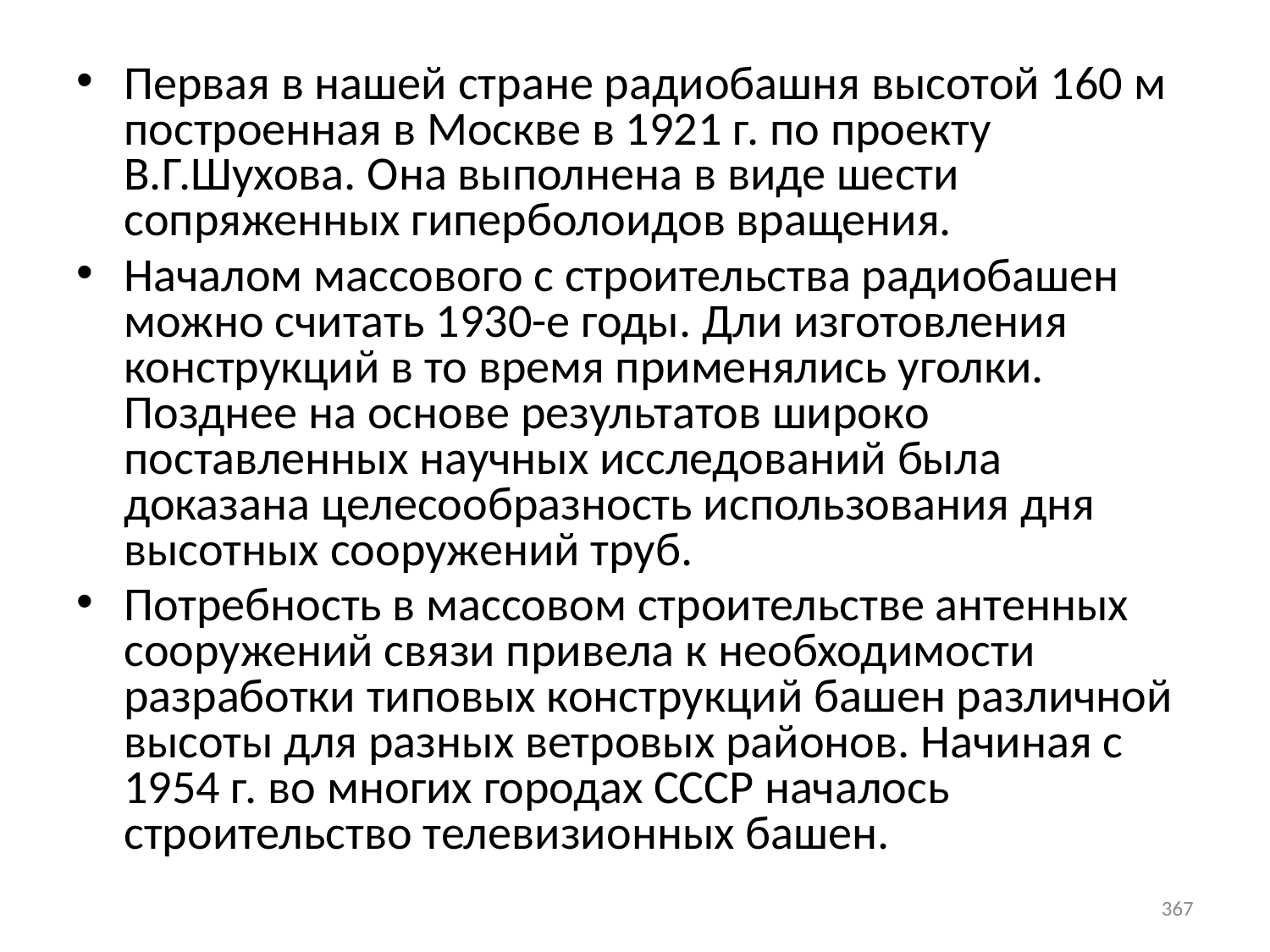

Первая в нашей стране радиобашня высотой 160 м построенная в Москве в 1921 г. по проекту В.Г.Шухова. Она выполнена в виде шести сопряженных гиперболоидов вращения.
Началом массового с строительства радиобашен можно считать 1930-е годы. Дли изготовления конструкций в то время применялись уголки. Позднее на основе результатов широко поставленных научных исследований была доказана целесообразность использования дня высотных сооружений труб.
Потребность в массовом строительстве антенных сооружений связи привела к необходимости разработки типовых конструкций башен различной высоты для разных ветровых районов. Начиная с 1954 г. во многих городах СССР началось строительство телевизионных башен.
367